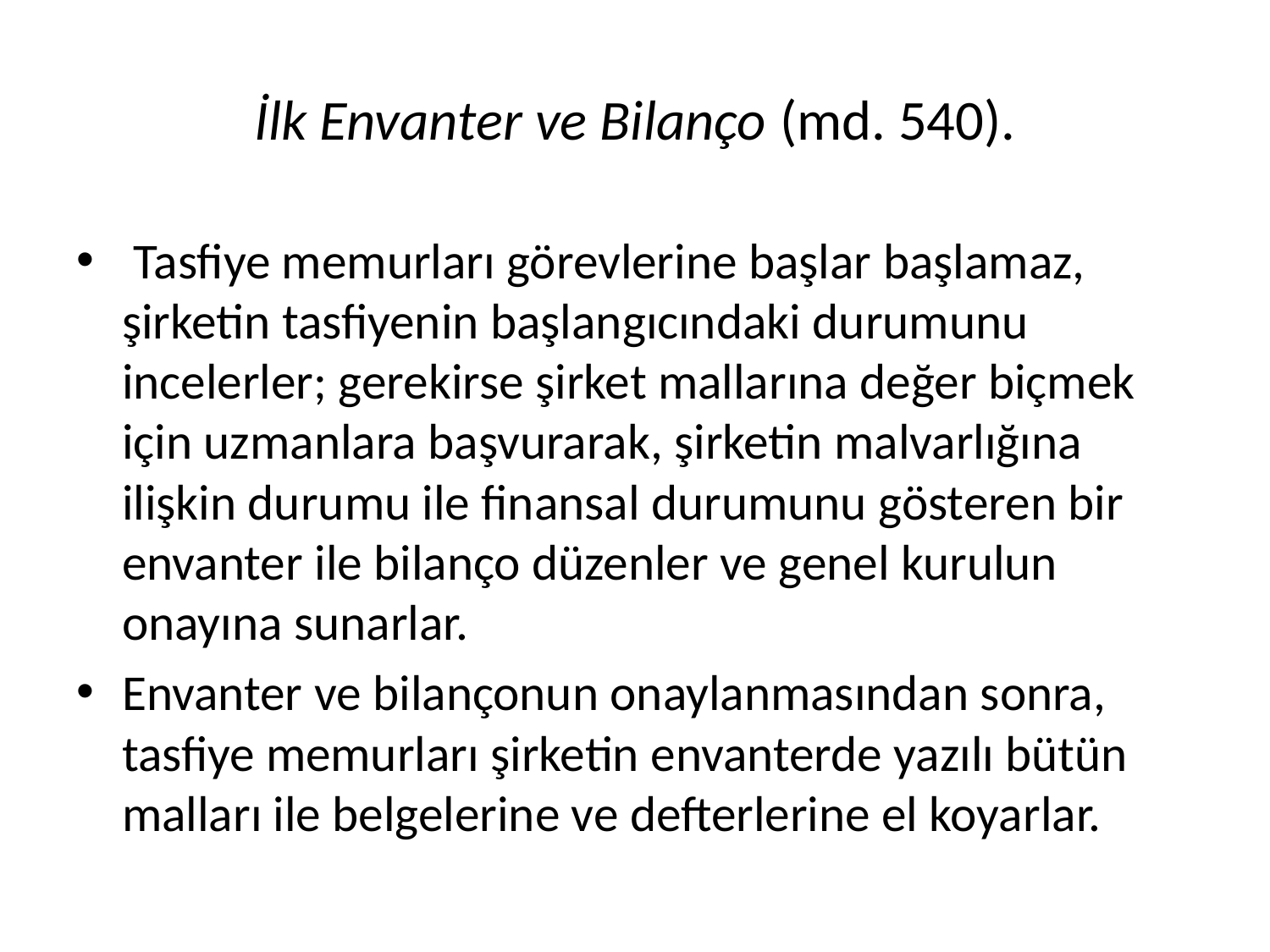

# İlk Envanter ve Bilanço (md. 540).
 Tasfiye memurları görevlerine başlar başlamaz, şirketin tasfiyenin başlangıcındaki durumunu incelerler; gerekirse şirket mallarına değer biçmek için uzmanlara başvurarak, şirketin malvarlığına ilişkin durumu ile finansal durumunu gösteren bir envanter ile bilanço düzenler ve genel kurulun onayına sunarlar.
Envanter ve bilançonun onaylanmasından sonra, tasfiye memurları şirketin envanterde yazılı bütün malları ile belgelerine ve defterlerine el koyarlar.